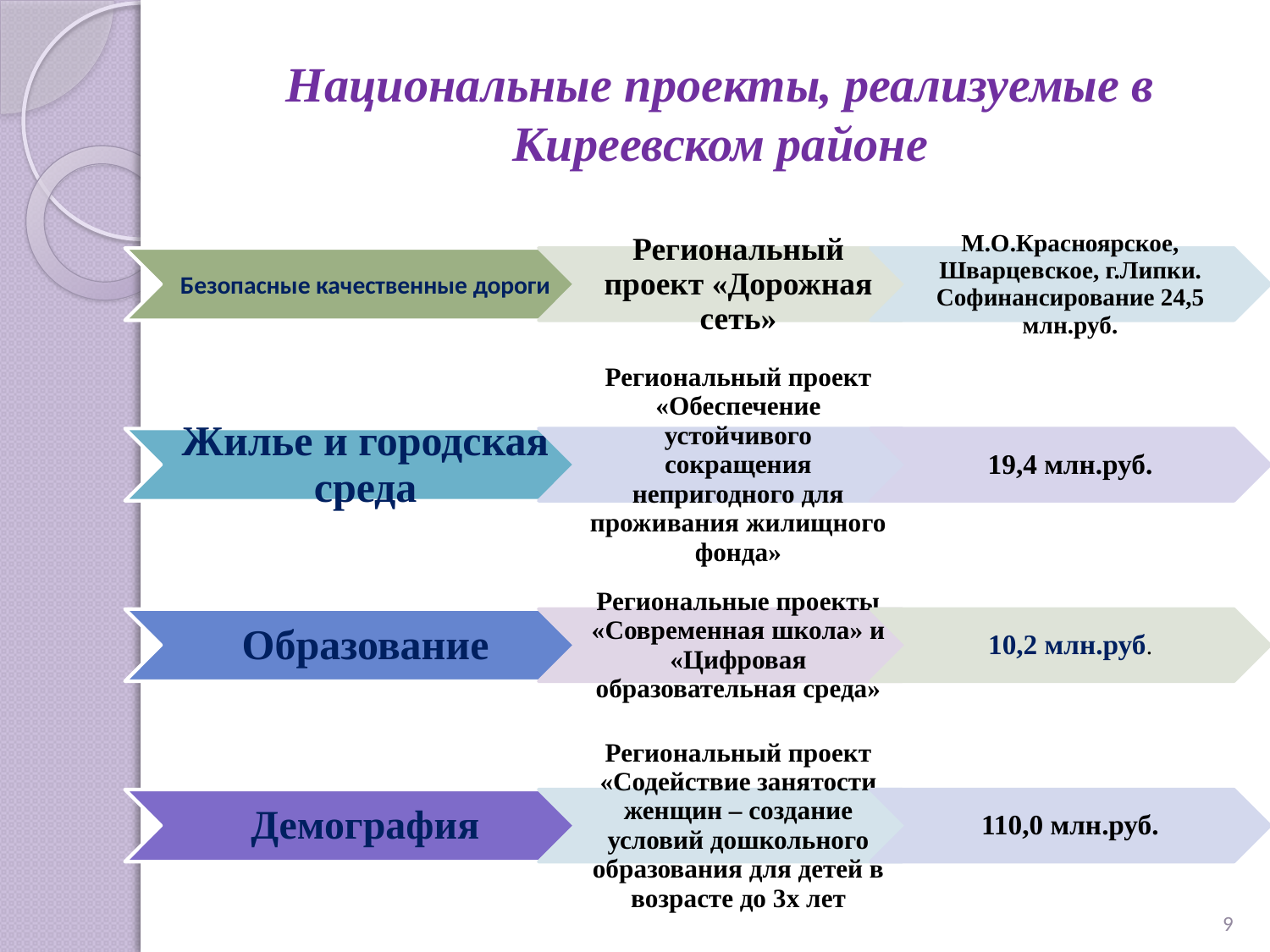

# Национальные проекты, реализуемые в Киреевском районе

Безопасные качественные дороги
Региональный проект «Дорожная сеть»
М.О.Красноярское, Шварцевское, г.Липки. Софинансирование 24,5 млн.руб.
Жилье и городская среда
Региональный проект «Обеспечение устойчивого сокращения непригодного для проживания жилищного фонда»
19,4 млн.руб.
Образование
Региональные проекты «Современная школа» и «Цифровая образовательная среда»
10,2 млн.руб.
Демография
110,0 млн.руб.
Региональный проект «Содействие занятости женщин – создание условий дошкольного образования для детей в возрасте до 3х лет
9